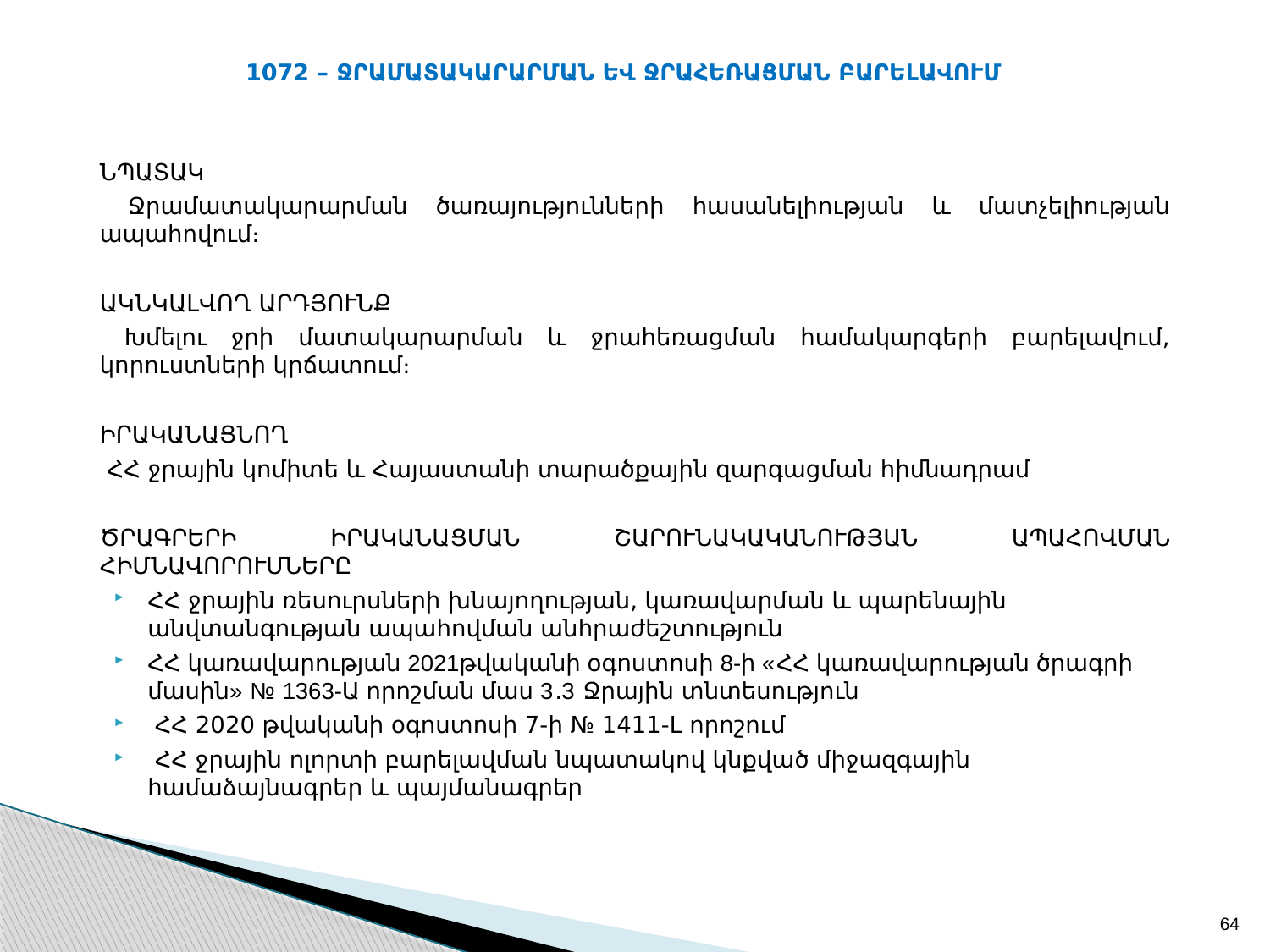

# 1072 – ՋՐԱՄԱՏԱԿԱՐԱՐՄԱՆ ԵՎ ՋՐԱՀԵՌԱՑՄԱՆ ԲԱՐԵԼԱՎՈՒՄ

ՆՊԱՏԱԿ
 Ջրամատակարարման ծառայությունների հասանելիության և մատչելիության ապահովում։

ԱԿՆԿԱԼՎՈՂ ԱՐԴՅՈՒՆՔ
 Խմելու ջրի մատակարարման և ջրահեռացման համակարգերի բարելավում, կորուստների կրճատում։

ԻՐԱԿԱՆԱՑՆՈՂ
 ՀՀ ջրային կոմիտե և Հայաստանի տարածքային զարգացման հիմնադրամ

ԾՐԱԳՐԵՐԻ ԻՐԱԿԱՆԱՑՄԱՆ ՇԱՐՈՒՆԱԿԱԿԱՆՈՒԹՅԱՆ ԱՊԱՀՈՎՄԱՆ ՀԻՄՆԱՎՈՐՈՒՄՆԵՐԸ
ՀՀ ջրային ռեսուրսների խնայողության, կառավարման և պարենային անվտանգության ապահովման անհրաժեշտություն
ՀՀ կառավարության 2021թվականի օգոստոսի 8-ի «ՀՀ կառավարության ծրագրի մասին» № 1363-Ա որոշման մաս 3.3 Ջրային տնտեսություն
 ՀՀ 2020 թվականի օգոստոսի 7-ի № 1411-Լ որոշում
 ՀՀ ջրային ոլորտի բարելավման նպատակով կնքված միջազգային համաձայնագրեր և պայմանագրեր

64